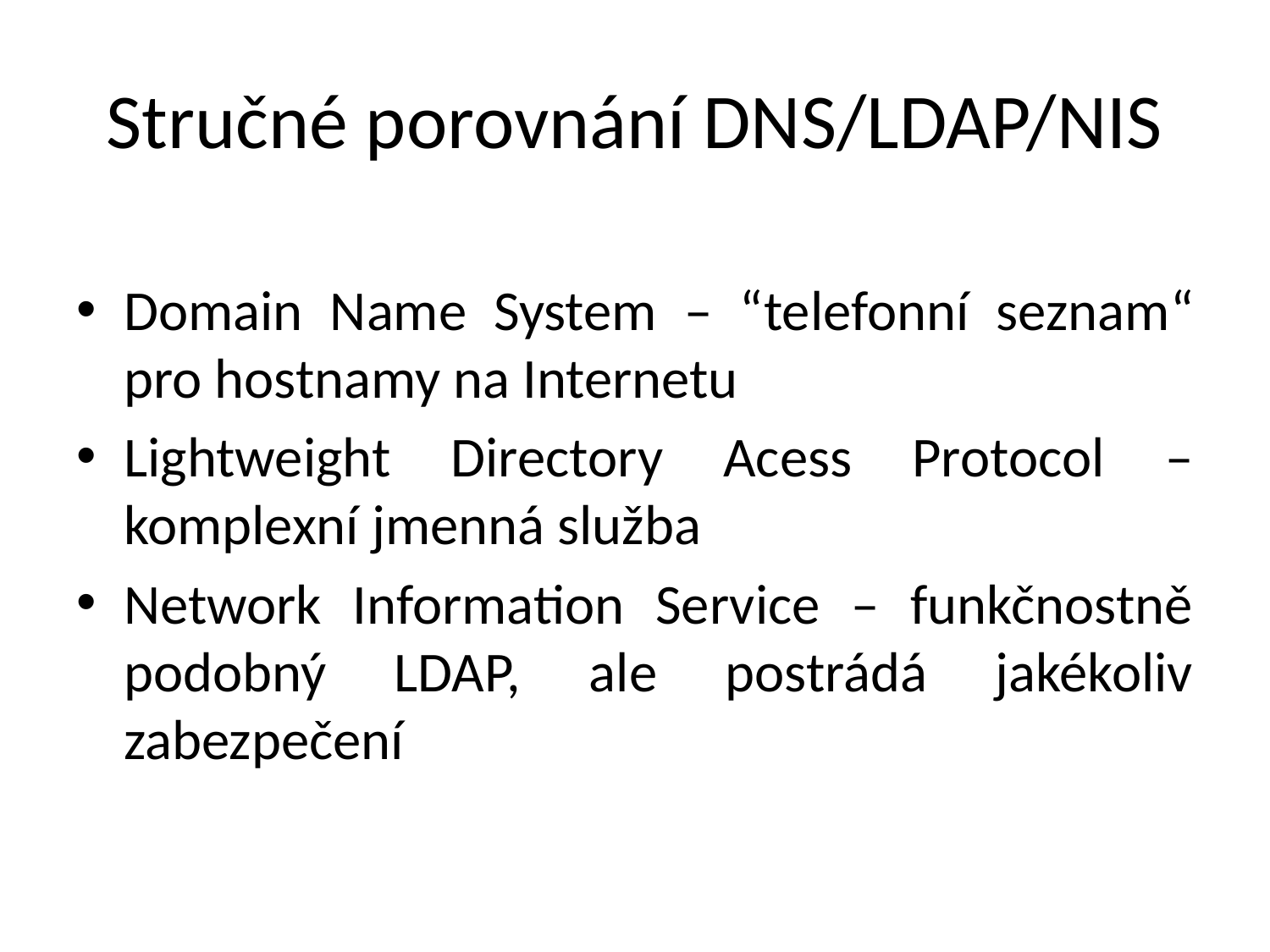

# Stručné porovnání DNS/LDAP/NIS
Domain Name System – “telefonní seznam“ pro hostnamy na Internetu
Lightweight Directory Acess Protocol – komplexní jmenná služba
Network Information Service – funkčnostně podobný LDAP, ale postrádá jakékoliv zabezpečení